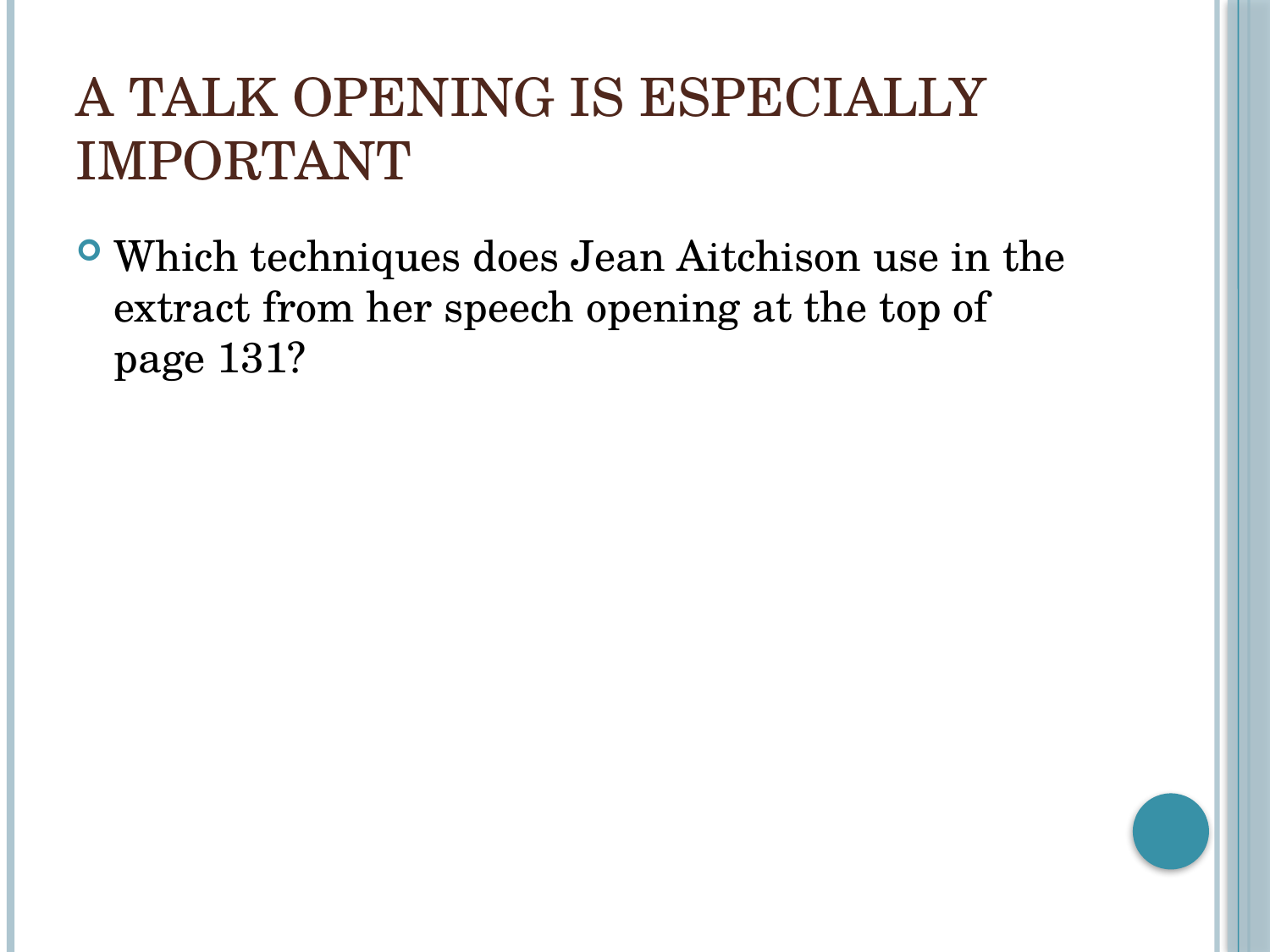

# A talk opening is especially important
Which techniques does Jean Aitchison use in the extract from her speech opening at the top of page 131?